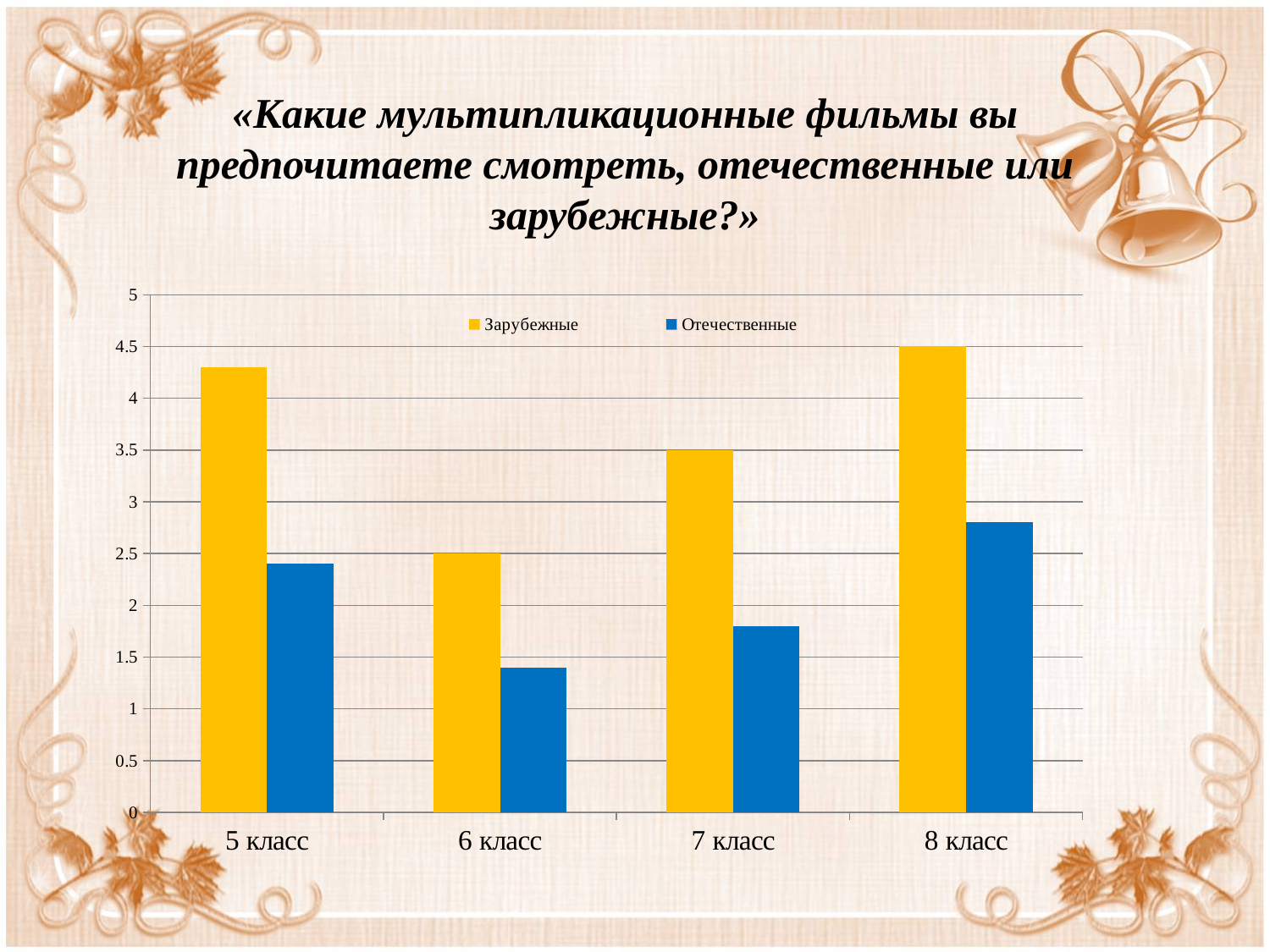

«Какие мультипликационные фильмы вы предпочитаете смотреть, отечественные или зарубежные?»

### Chart

| Category | Зарубежные | Отечественные |
|---|---|---|
| 5 класс | 4.3 | 2.4 |
| 6 класс | 2.5 | 1.4 |
| 7 класс | 3.5 | 1.8 |
| 8 класс | 4.5 | 2.8 |